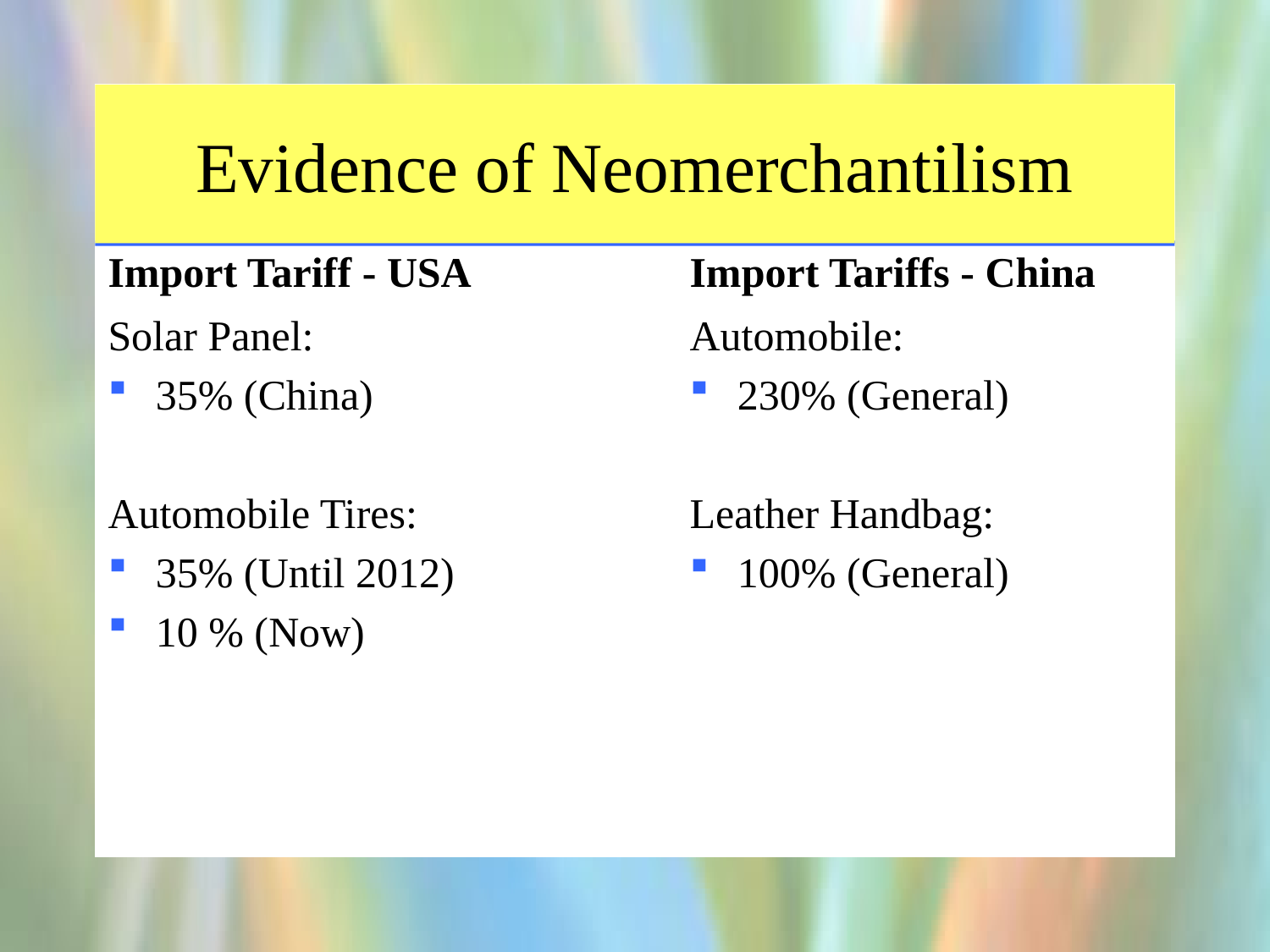

Evidence of Neomerchantilism
Import Tariff - USA
Import Tariffs - China
Solar Panel:
35% (China)

Automobile Tires:
35% (Until 2012)
10 % (Now)

Automobile:
230% (General)

Leather Handbag:
100% (General)